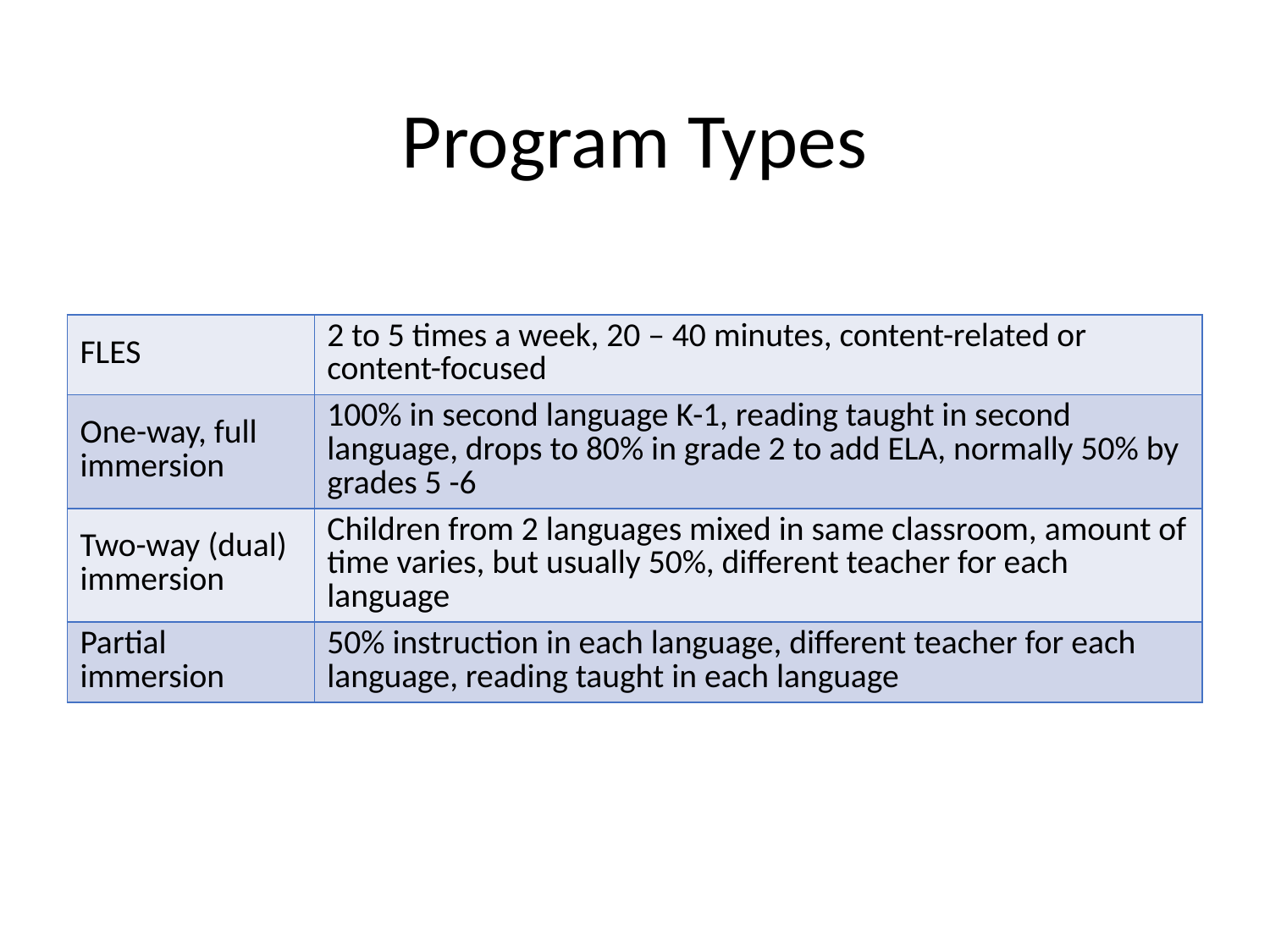

# Program Types
| FLES | 2 to 5 times a week, 20 – 40 minutes, content-related or content-focused |
| --- | --- |
| One-way, full immersion | 100% in second language K-1, reading taught in second language, drops to 80% in grade 2 to add ELA, normally 50% by grades 5 -6 |
| Two-way (dual) immersion | Children from 2 languages mixed in same classroom, amount of time varies, but usually 50%, different teacher for each language |
| Partial immersion | 50% instruction in each language, different teacher for each language, reading taught in each language |